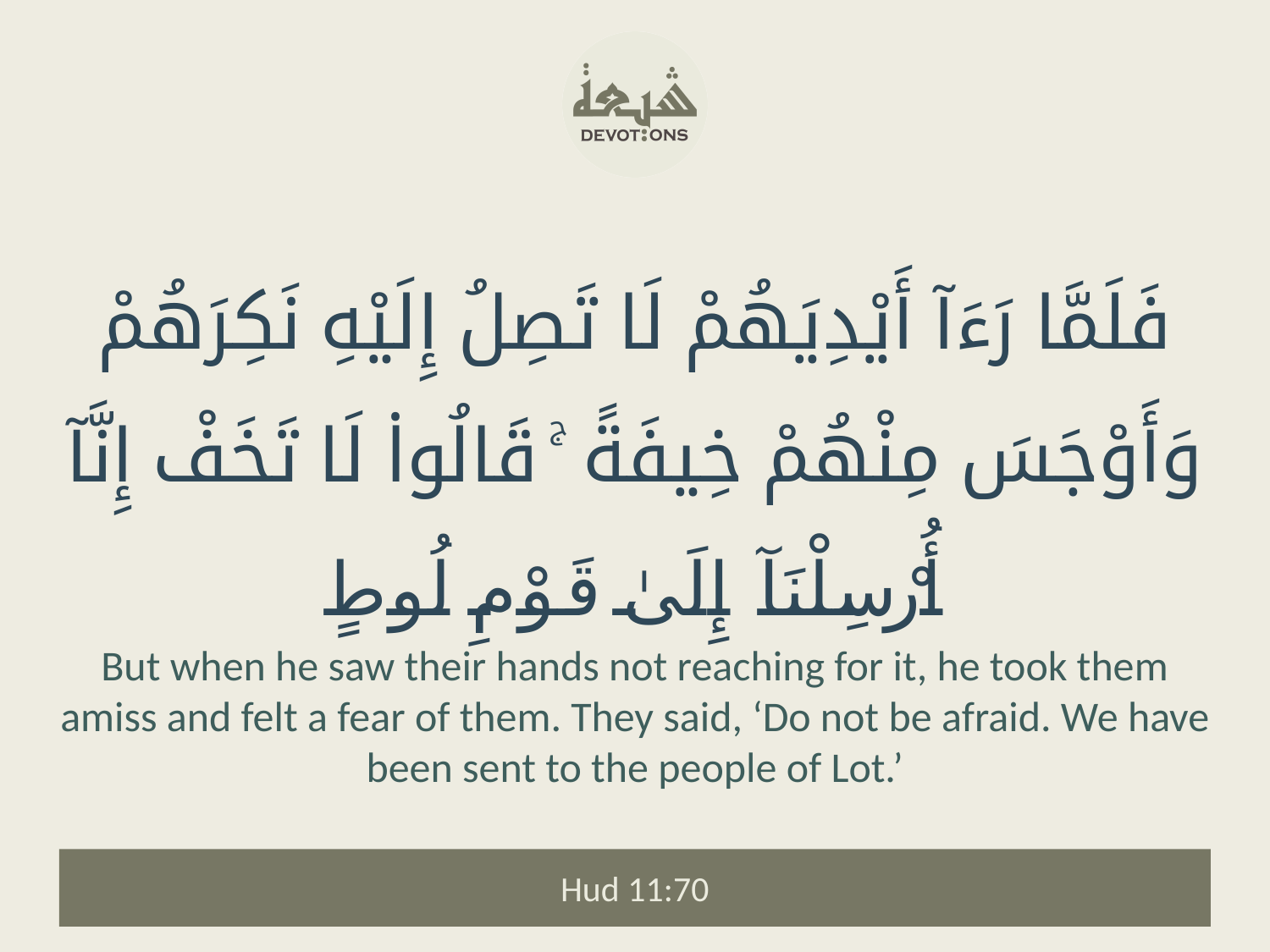

فَلَمَّا رَءَآ أَيْدِيَهُمْ لَا تَصِلُ إِلَيْهِ نَكِرَهُمْ وَأَوْجَسَ مِنْهُمْ خِيفَةً ۚ قَالُوا۟ لَا تَخَفْ إِنَّآ أُرْسِلْنَآ إِلَىٰ قَوْمِ لُوطٍ
But when he saw their hands not reaching for it, he took them amiss and felt a fear of them. They said, ‘Do not be afraid. We have been sent to the people of Lot.’
Hud 11:70